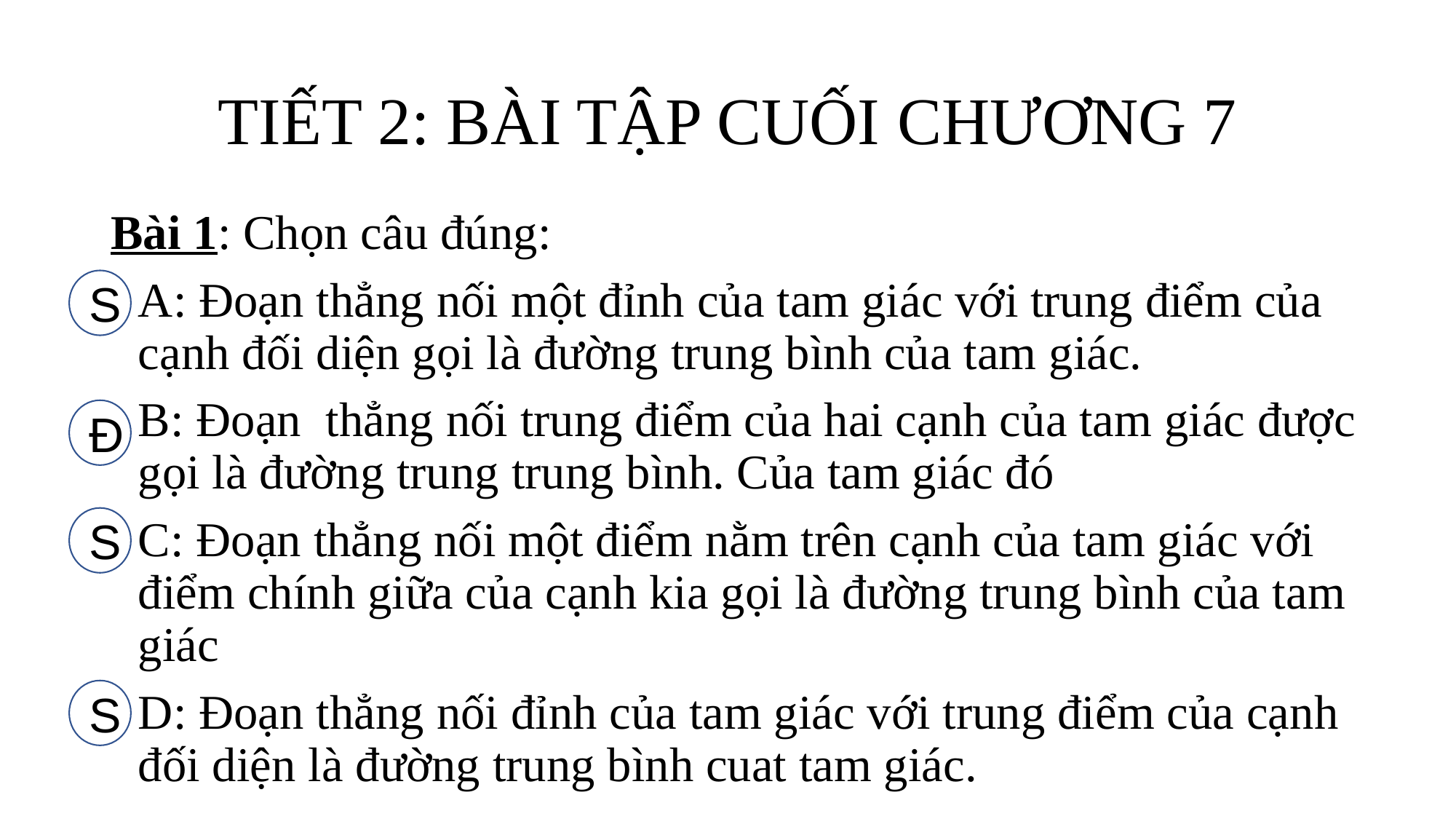

TIẾT 2: BÀI TẬP CUỐI CHƯƠNG 7
Bài 1: Chọn câu đúng:
A: Đoạn thẳng nối một đỉnh của tam giác với trung điểm của cạnh đối diện gọi là đường trung bình của tam giác.
B: Đoạn  thẳng nối trung điểm của hai cạnh của tam giác được gọi là đường trung trung bình. Của tam giác đó
C: Đoạn thẳng nối một điểm nằm trên cạnh của tam giác với điểm chính giữa của cạnh kia gọi là đường trung bình của tam giác
D: Đoạn thẳng nối đỉnh của tam giác với trung điểm của cạnh đối diện là đường trung bình cuat tam giác.

S
Đ
S
S